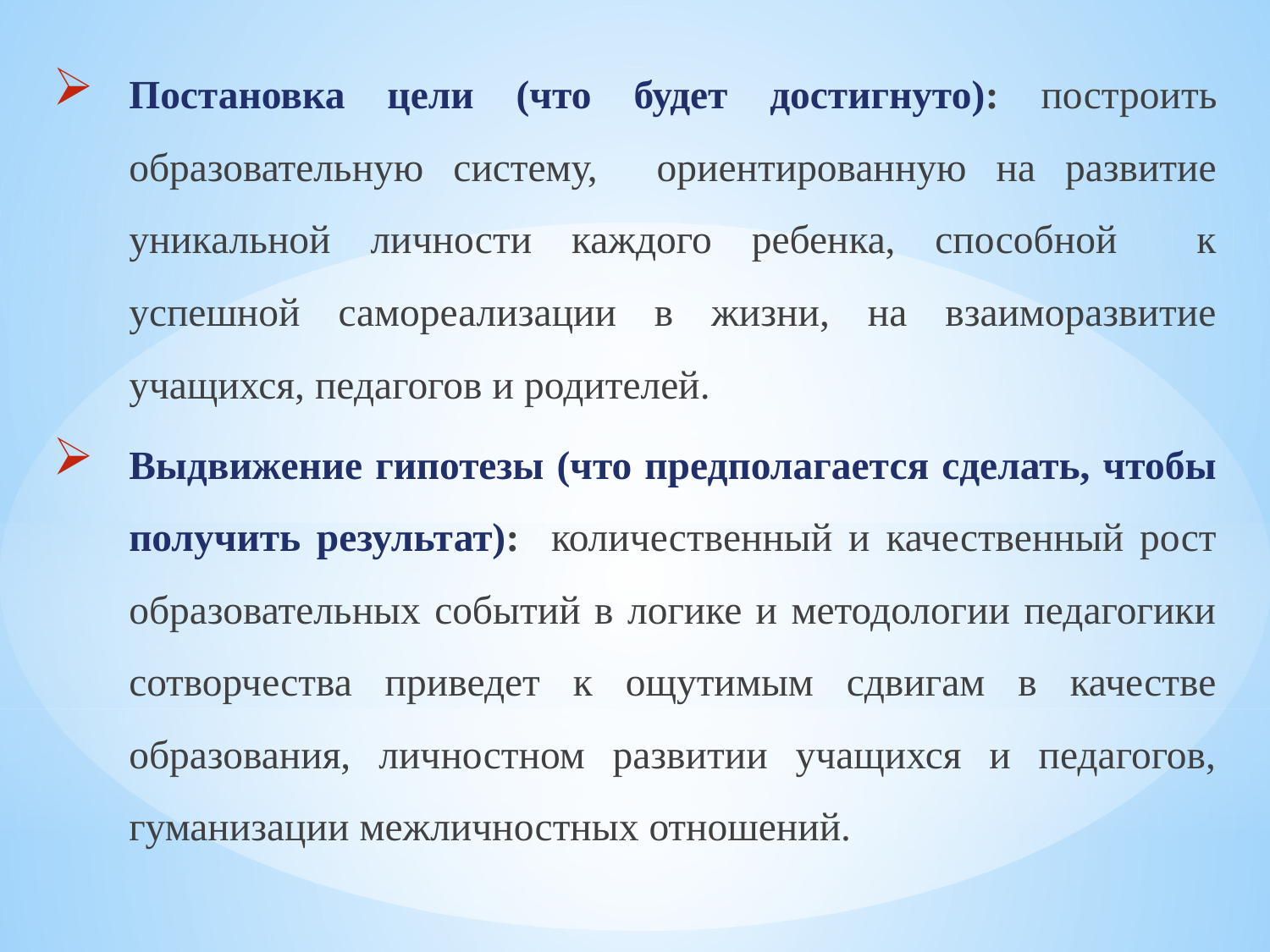

Постановка цели (что будет достигнуто): построить образовательную систему,  ориентированную на развитие уникальной личности каждого ребенка, способной  к успешной самореализации в жизни, на взаиморазвитие учащихся, педагогов и родителей.
Выдвижение гипотезы (что предполагается сделать, чтобы получить результат):  количественный и качественный рост образовательных событий в логике и методологии педагогики сотворчества приведет к ощутимым сдвигам в качестве образования, личностном развитии учащихся и педагогов, гуманизации межличностных отношений.